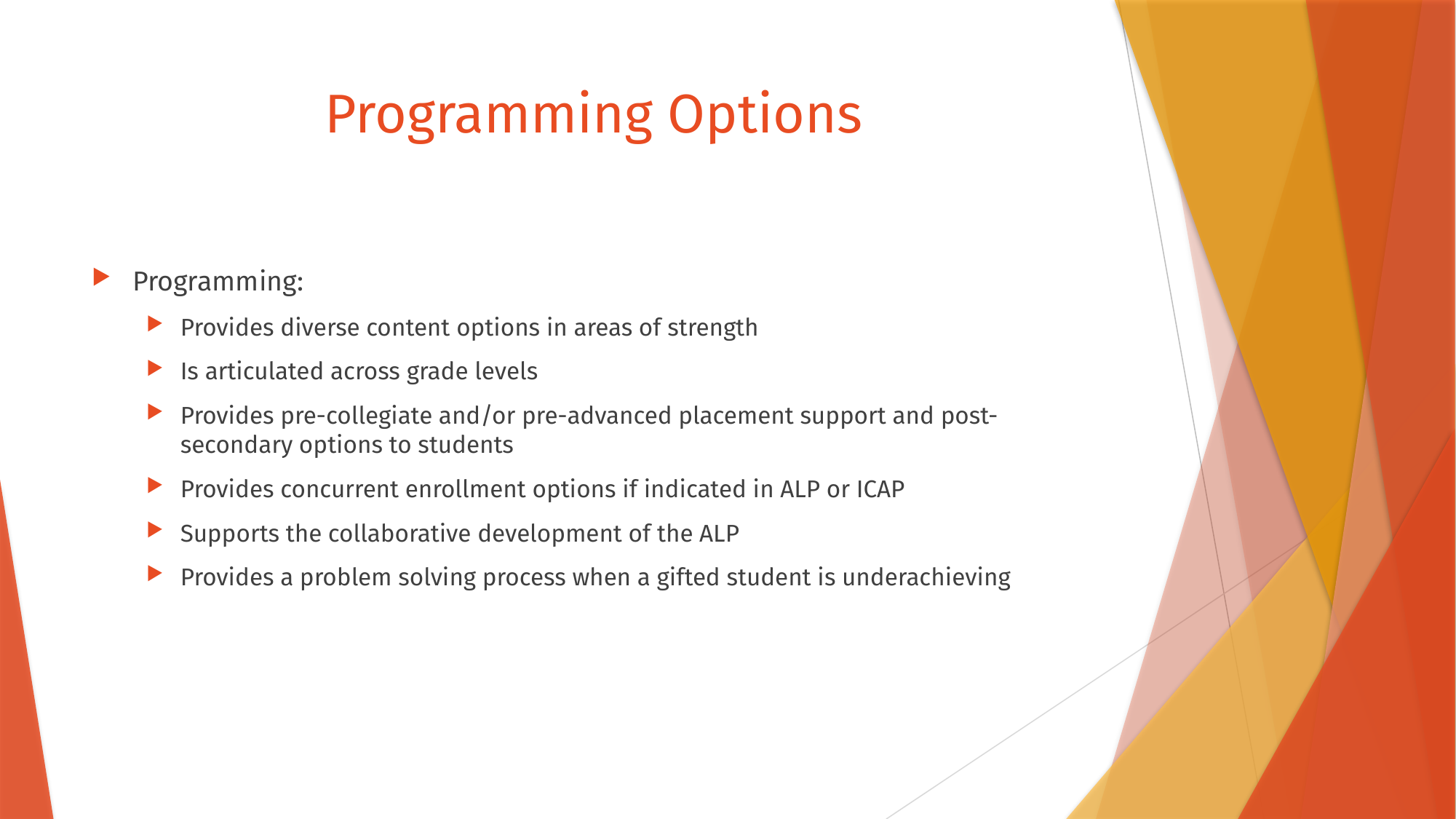

# Programming Options
Programming:
Provides diverse content options in areas of strength
Is articulated across grade levels
Provides pre-collegiate and/or pre-advanced placement support and post-secondary options to students
Provides concurrent enrollment options if indicated in ALP or ICAP
Supports the collaborative development of the ALP
Provides a problem solving process when a gifted student is underachieving